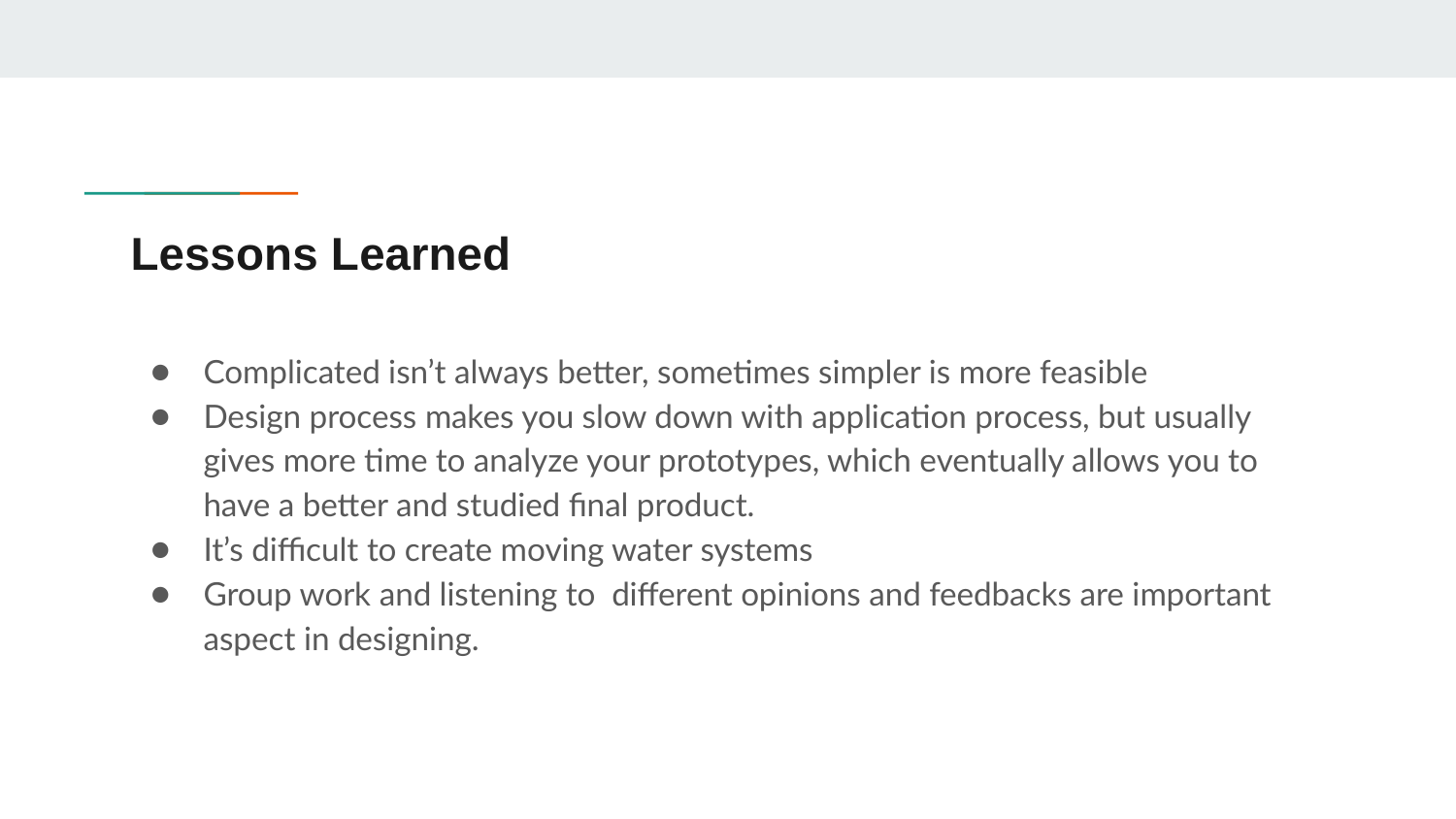

# Lessons Learned
Complicated isn’t always better, sometimes simpler is more feasible
Design process makes you slow down with application process, but usually gives more time to analyze your prototypes, which eventually allows you to have a better and studied final product.
It’s difficult to create moving water systems
Group work and listening to  different opinions and feedbacks are important aspect in designing.